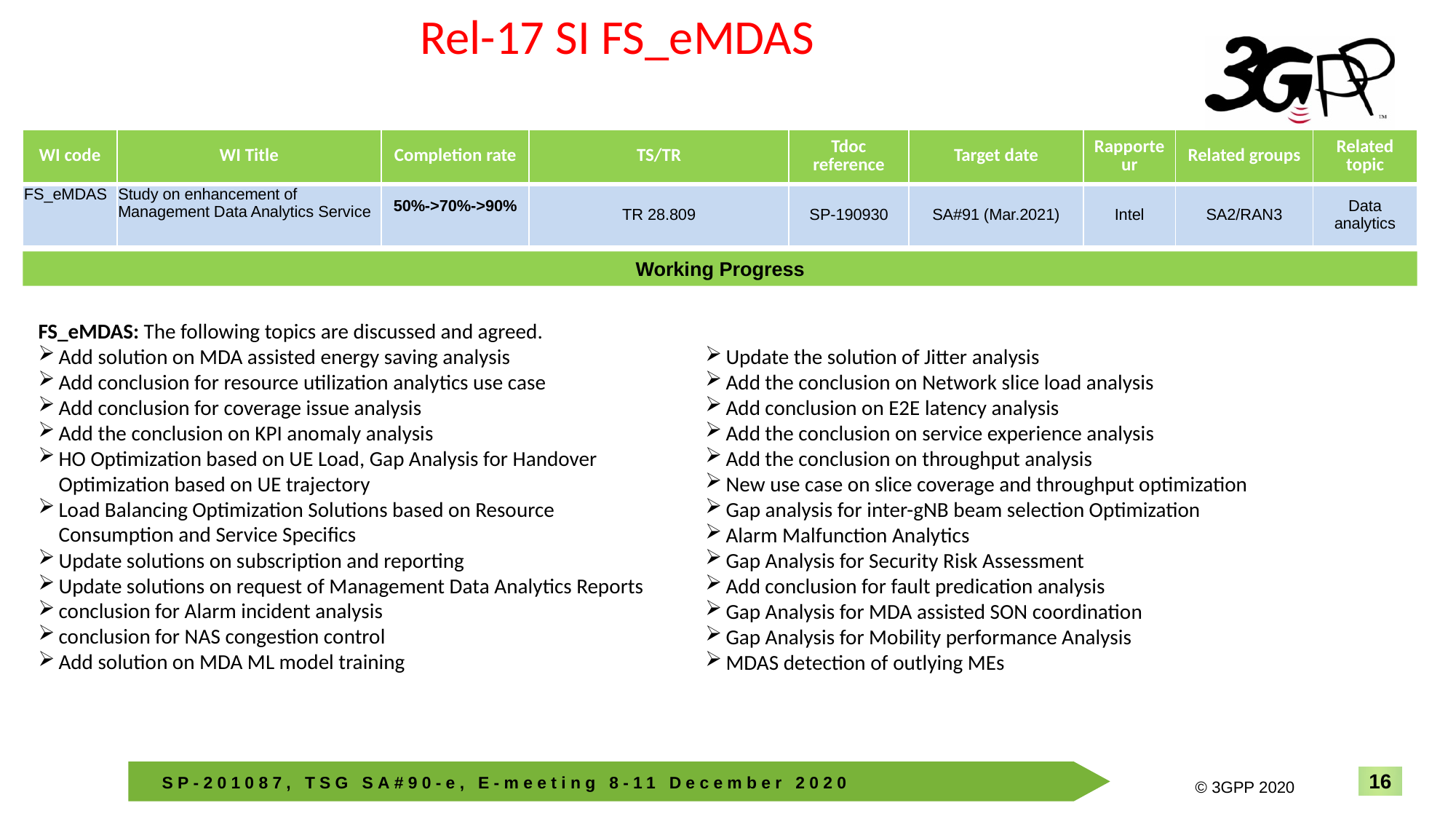

Rel-17 SI FS_eMDAS
| WI code | WI Title | Completion rate | TS/TR | Tdoc reference | Target date | Rapporteur | Related groups | Related topic |
| --- | --- | --- | --- | --- | --- | --- | --- | --- |
| FS\_eMDAS | Study on enhancement of Management Data Analytics Service | 50%->70%->90% | TR 28.809 | SP-190930 | SA#91 (Mar.2021) | Intel | SA2/RAN3 | Data analytics |
Working Progress
FS_eMDAS: The following topics are discussed and agreed.
Add solution on MDA assisted energy saving analysis
Add conclusion for resource utilization analytics use case
Add conclusion for coverage issue analysis
Add the conclusion on KPI anomaly analysis
HO Optimization based on UE Load, Gap Analysis for Handover Optimization based on UE trajectory
Load Balancing Optimization Solutions based on Resource Consumption and Service Specifics
Update solutions on subscription and reporting
Update solutions on request of Management Data Analytics Reports
conclusion for Alarm incident analysis
conclusion for NAS congestion control
Add solution on MDA ML model training

Update the solution of Jitter analysis
Add the conclusion on Network slice load analysis
Add conclusion on E2E latency analysis
Add the conclusion on service experience analysis
Add the conclusion on throughput analysis
New use case on slice coverage and throughput optimization
Gap analysis for inter-gNB beam selection Optimization
Alarm Malfunction Analytics
Gap Analysis for Security Risk Assessment
Add conclusion for fault predication analysis
Gap Analysis for MDA assisted SON coordination
Gap Analysis for Mobility performance Analysis
MDAS detection of outlying MEs